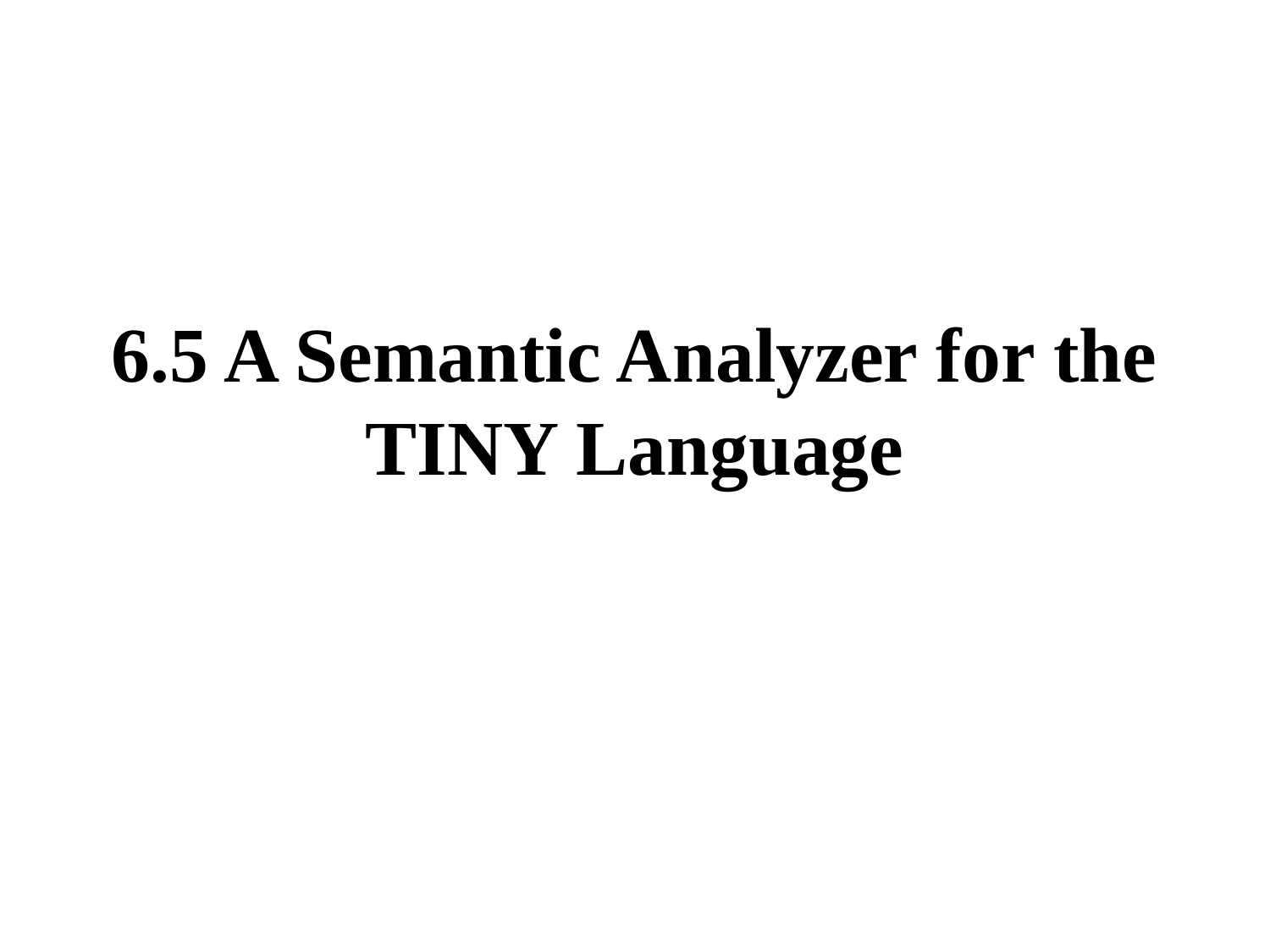

# 6.5 A Semantic Analyzer for the TINY Language